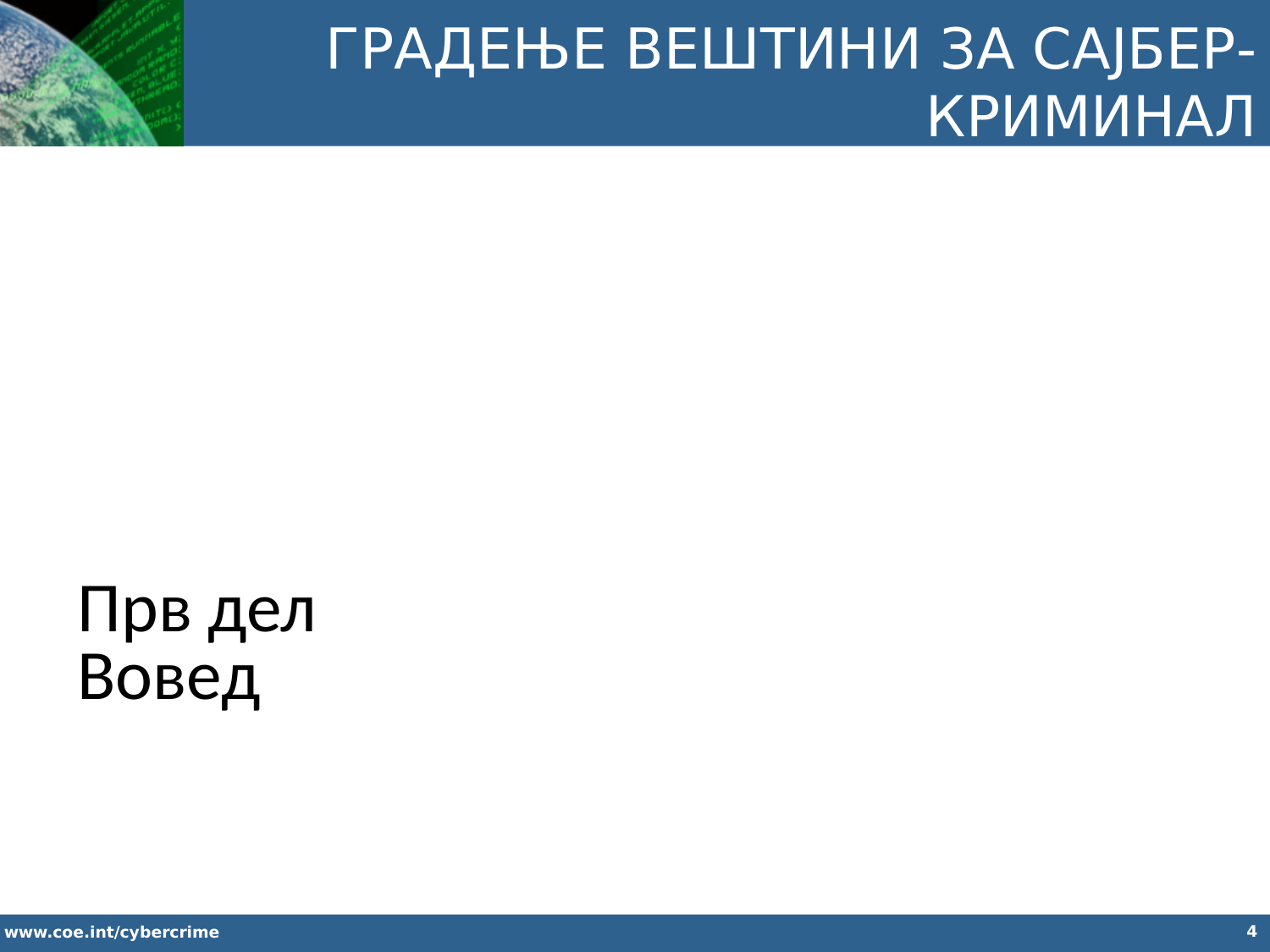

ГРАДЕЊЕ ВЕШТИНИ ЗА САЈБЕР-КРИМИНАЛ
Прв дел
Вовед
4